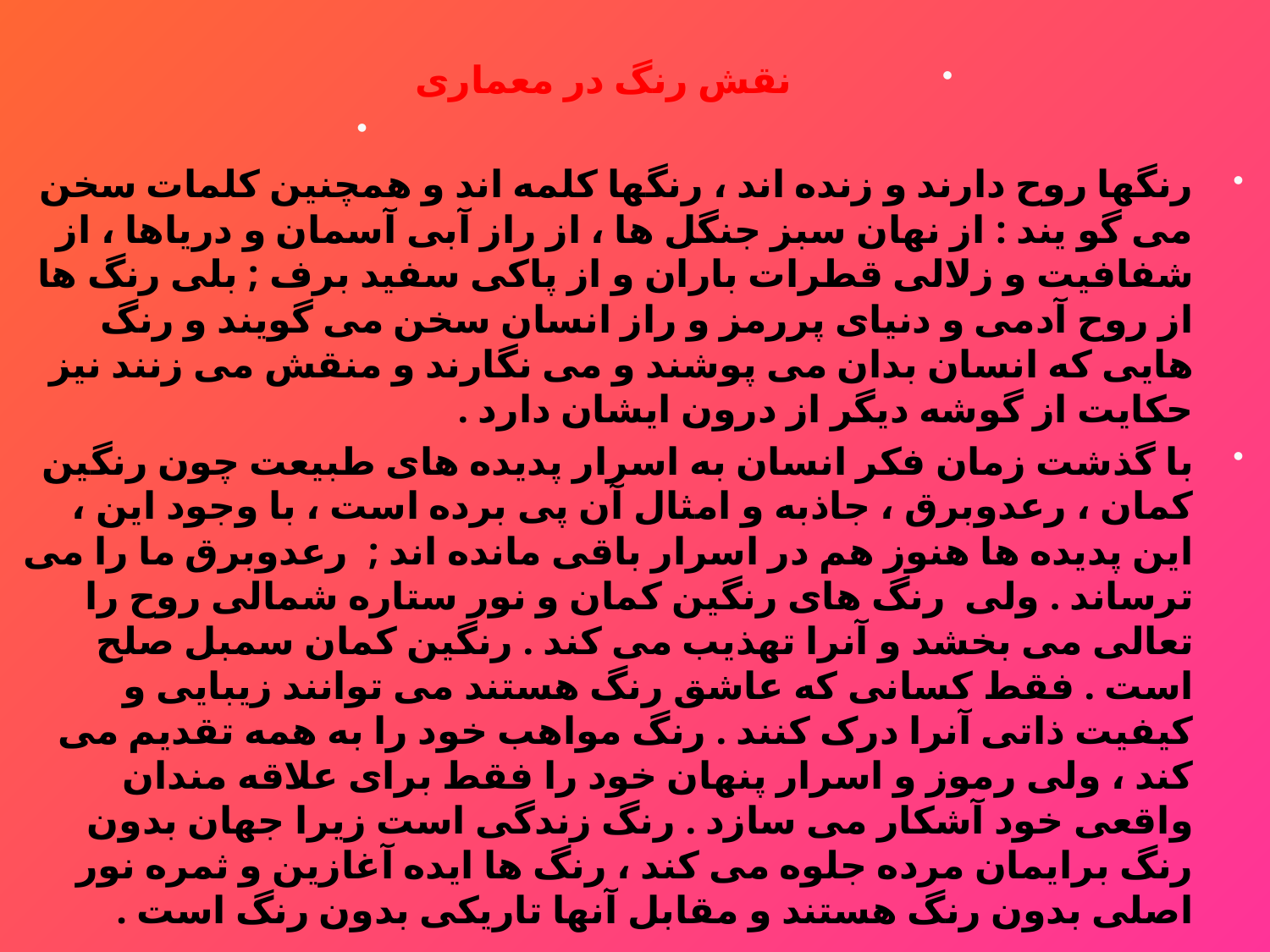

نقش رنگ در معماری

رنگها روح دارند و زنده اند ، رنگها کلمه اند و همچنین کلمات سخن می گو یند : از نهان سبز جنگل ها ، از راز آبی آسمان و دریاها ، از شفافیت و زلالی قطرات باران و از پاکی سفید برف ; بلی رنگ ها از روح آدمی و دنیای پررمز و راز انسان سخن می گویند و رنگ هایی که انسان بدان می پوشند و می نگارند و منقش می زنند نیز حکایت از گوشه دیگر از درون ایشان دارد .
با گذشت زمان فکر انسان به اسرار پدیده های طبیعت چون رنگین کمان ، رعدوبرق ، جاذبه و امثال آن پی برده است ، با وجود این ، این پدیده ها هنوز هم در اسرار باقی مانده اند ;  رعدوبرق ما را می ترساند . ولی  رنگ های رنگین کمان و نور ستاره شمالی روح را تعالی می بخشد و آنرا تهذیب می کند . رنگین کمان سمبل صلح است . فقط کسانی که عاشق رنگ هستند می توانند زیبایی و کیفیت ذاتی آنرا درک کنند . رنگ مواهب خود را به همه تقدیم می کند ، ولی رموز و اسرار پنهان خود را فقط برای علاقه مندان واقعی خود آشکار می سازد . رنگ زندگی است زیرا جهان بدون رنگ برایمان مرده جلوه می کند ، رنگ ها ایده آغازین و ثمره نور اصلی بدون رنگ هستند و مقابل آنها تاریکی بدون رنگ است .